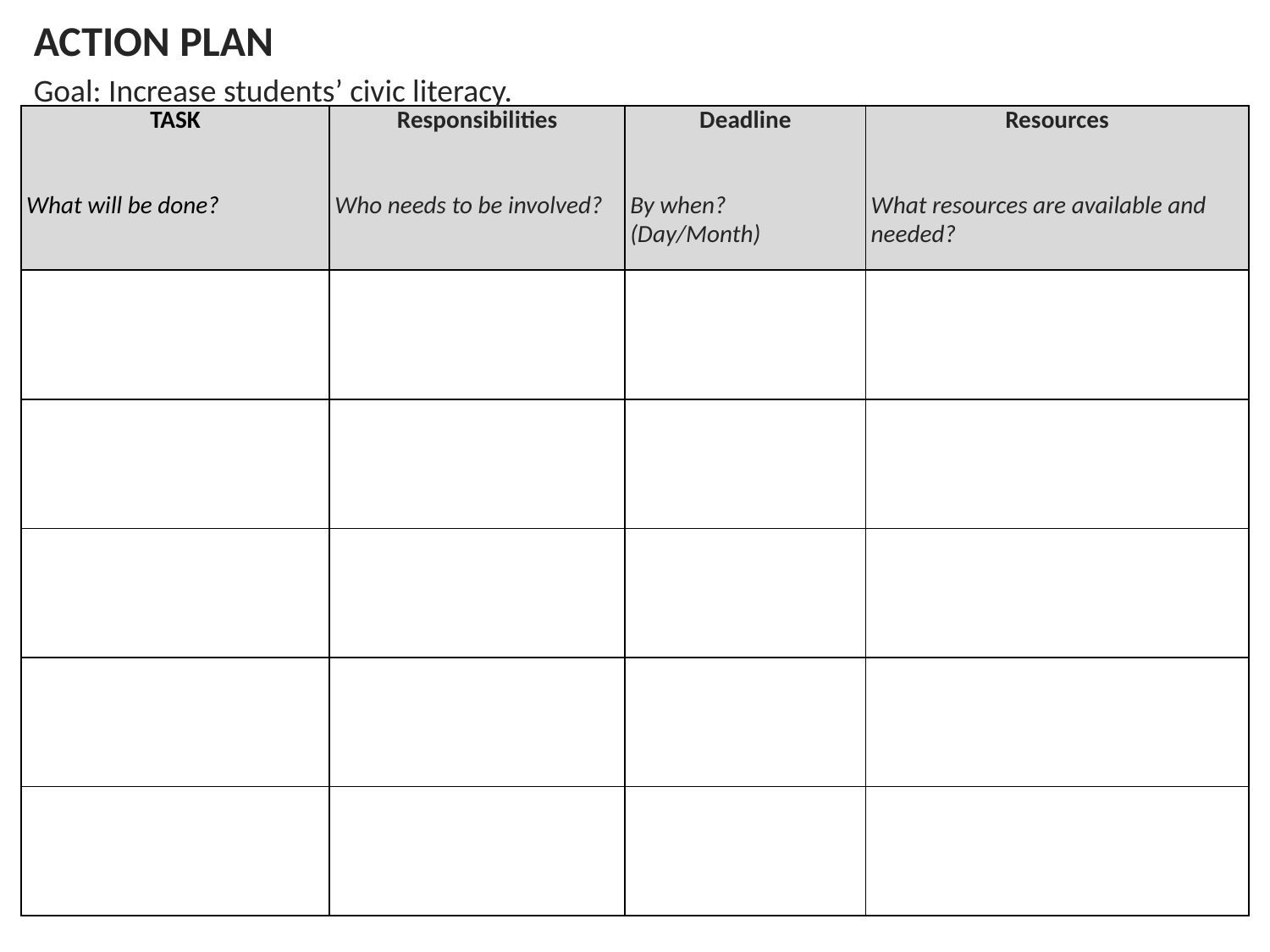

ACTION PLAN                                                                                                Goal: Increase students’ civic literacy.
| TASK     What will be done? | Responsibilities     Who needs to be involved? | Deadline     By when? (Day/Month) | Resources     What resources are available and needed? |
| --- | --- | --- | --- |
|  |  |  |  |
|  |  |  |  |
|  |  |  |  |
|  |  |  |  |
|  |  |  |  |